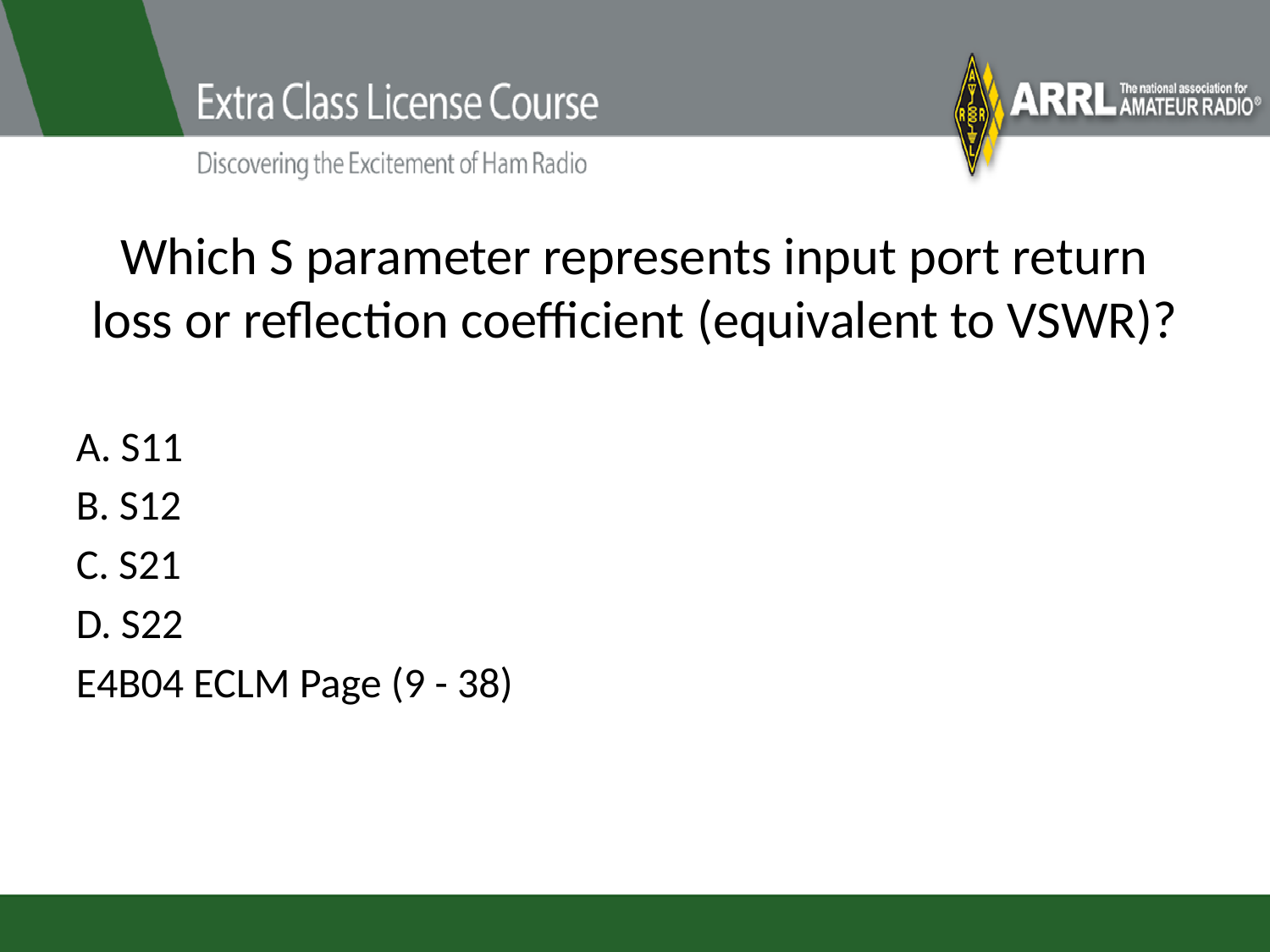

# Which S parameter represents input port return loss or reflection coefficient (equivalent to VSWR)?
A. S11
B. S12
C. S21
D. S22
E4B04 ECLM Page (9 - 38)